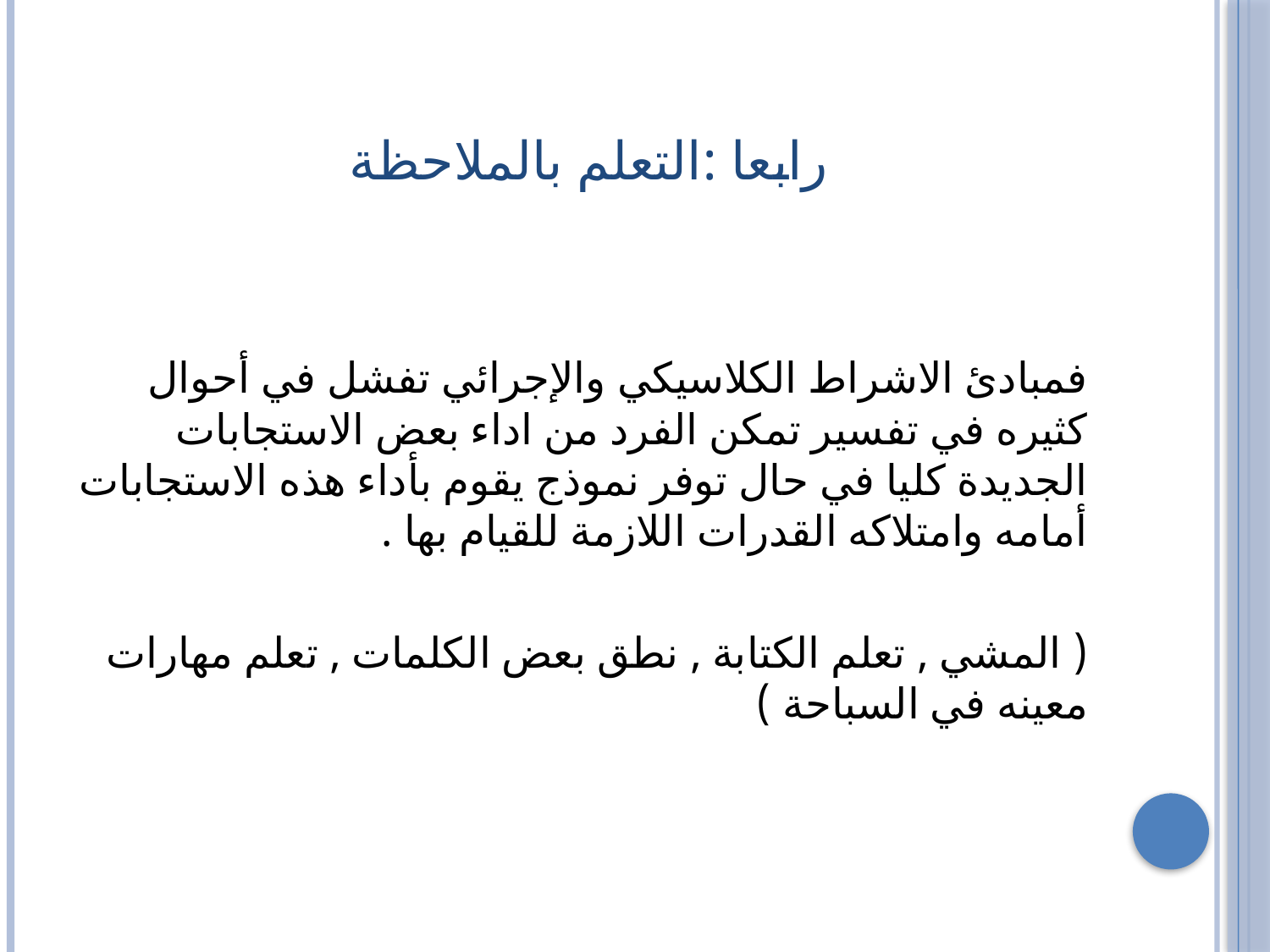

# رابعا :التعلم بالملاحظة

فمبادئ الاشراط الكلاسيكي والإجرائي تفشل في أحوال كثيره في تفسير تمكن الفرد من اداء بعض الاستجابات الجديدة كليا في حال توفر نموذج يقوم بأداء هذه الاستجابات أمامه وامتلاكه القدرات اللازمة للقيام بها .

( المشي , تعلم الكتابة , نطق بعض الكلمات , تعلم مهارات معينه في السباحة )